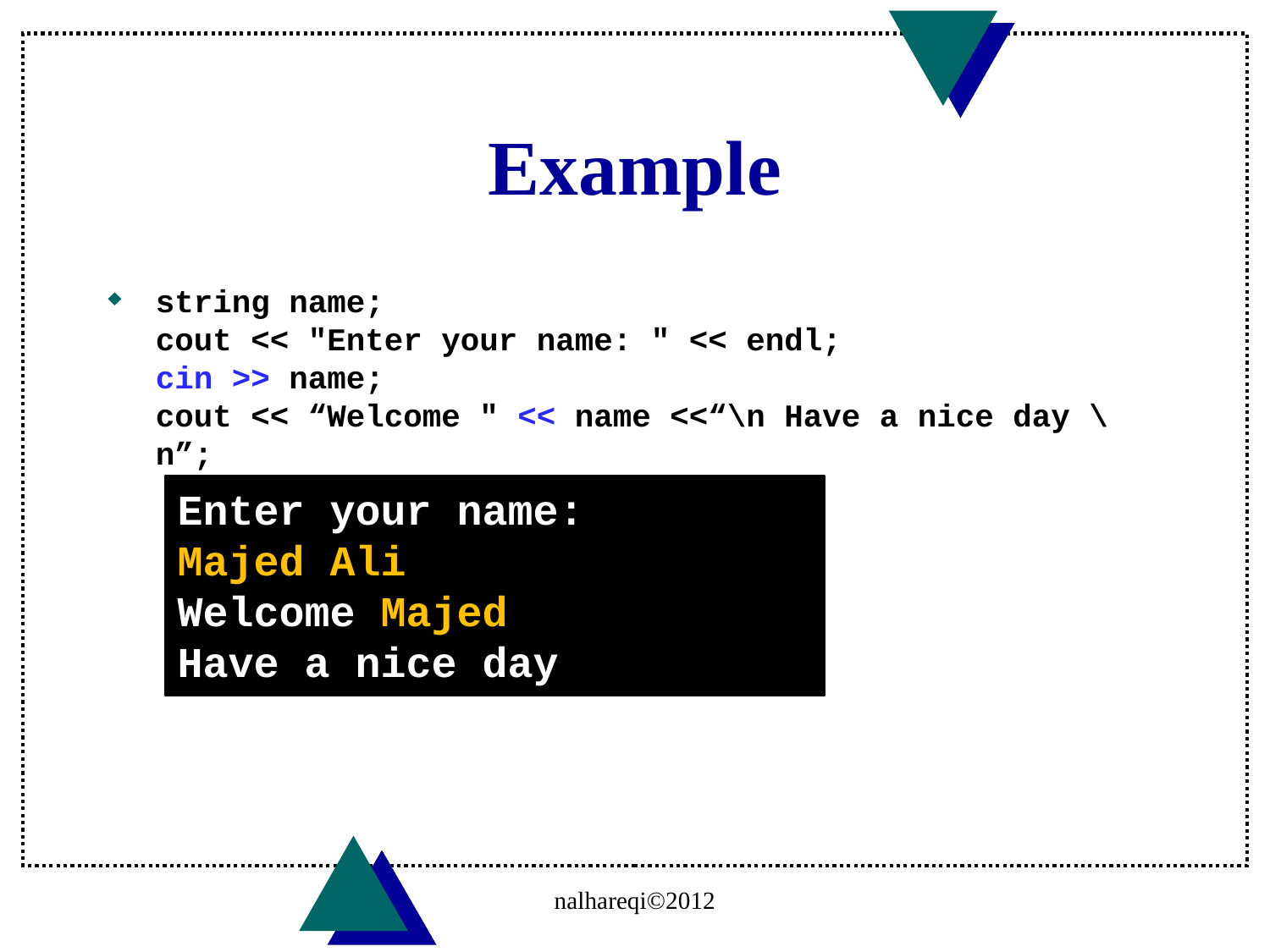

# Example
string name;
cout << "Enter your name: " << endl;
cin >> name;
cout << “Welcome " << name <<“\n Have a nice day \n”;

Enter your name:
Majed Ali
Welcome Majed
Have a nice day

nalhareqi©2012